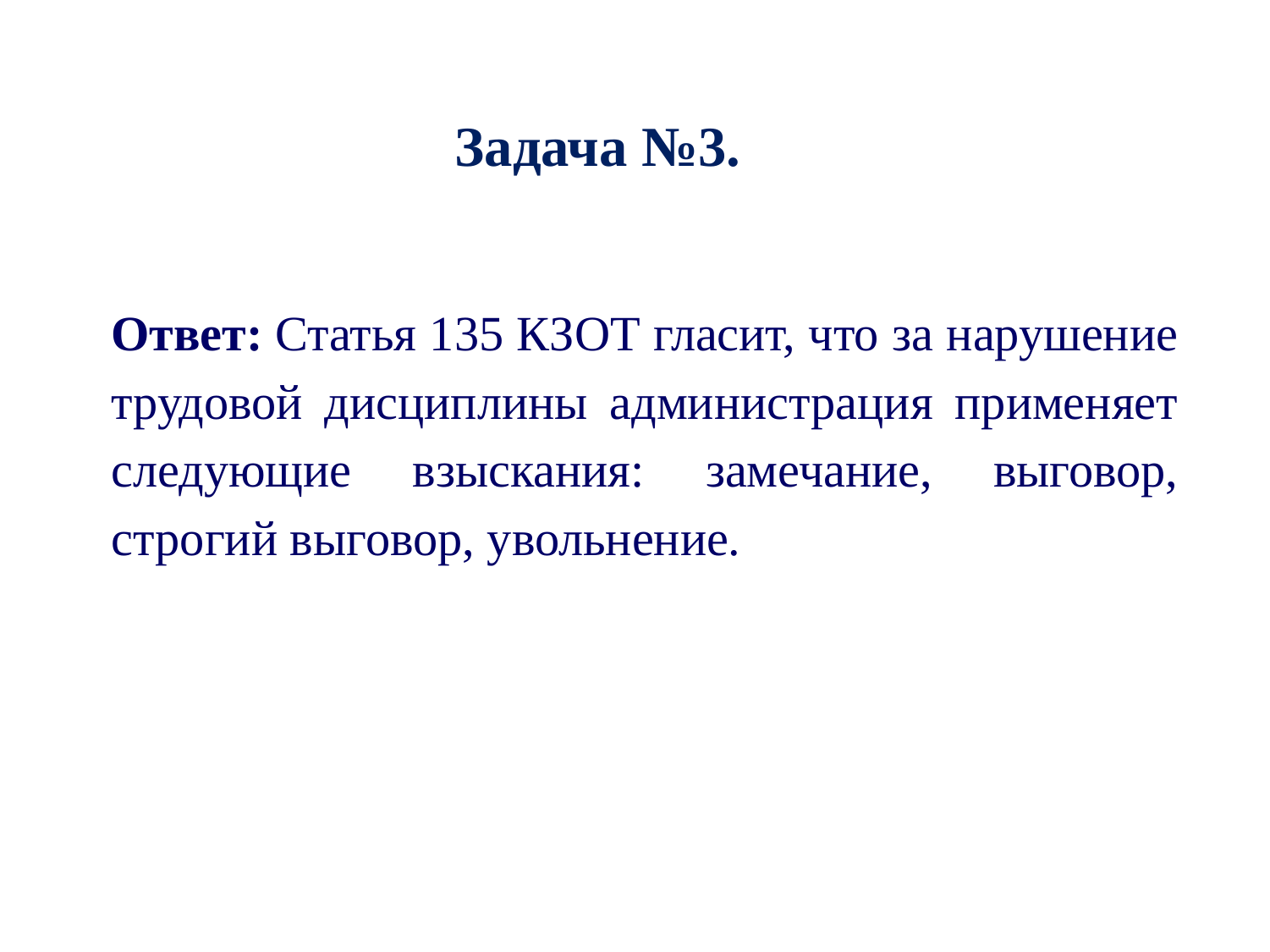

Задача №3.
Ответ: Статья 135 КЗОТ гласит, что за нарушение трудовой дисциплины администрация применяет следующие взыскания: замечание, выговор, строгий выговор, увольнение.